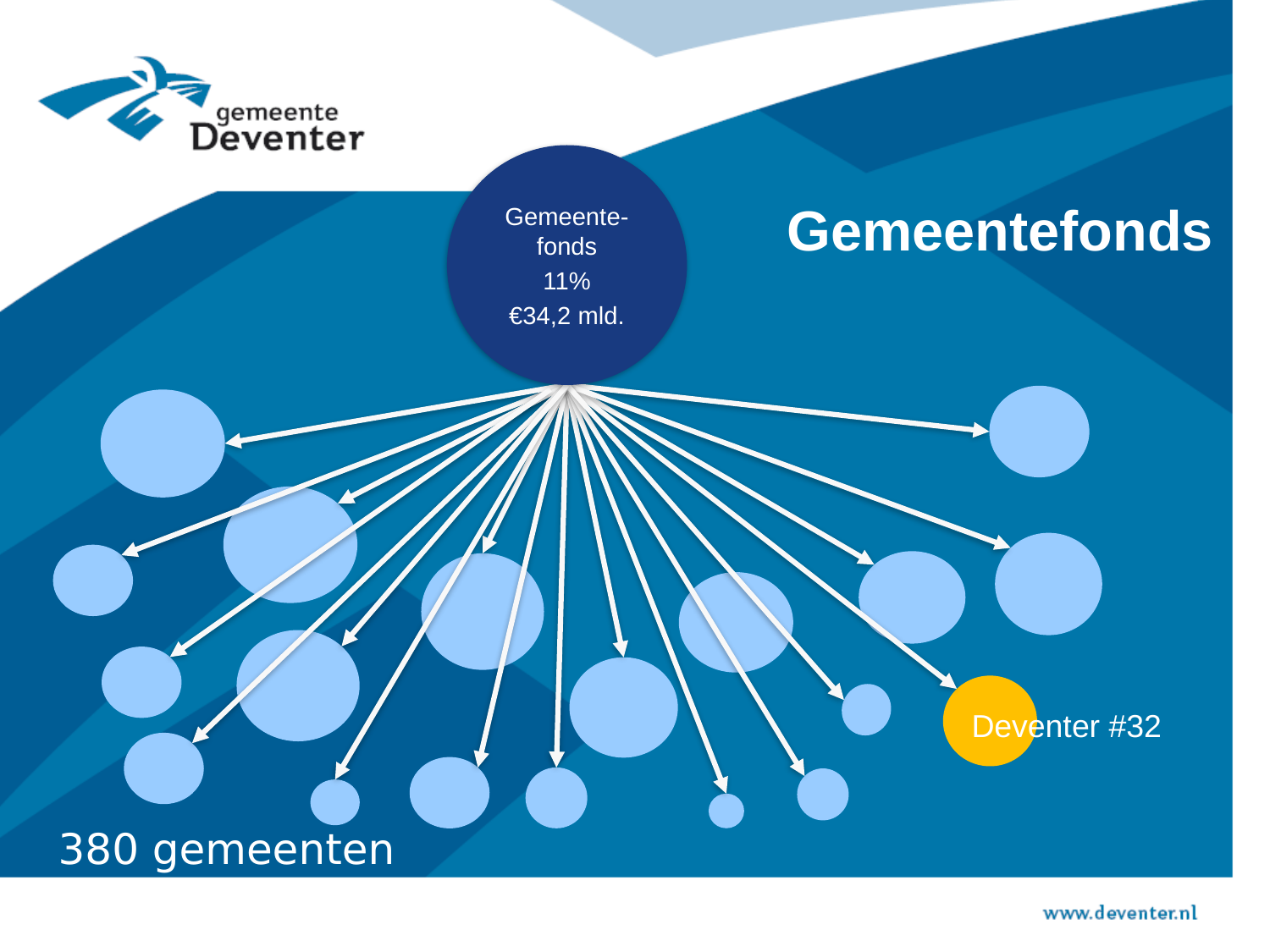

Gemeente-fonds
11%
€34,2 mld.
# Gemeentefonds

Deventer #32

380 gemeenten